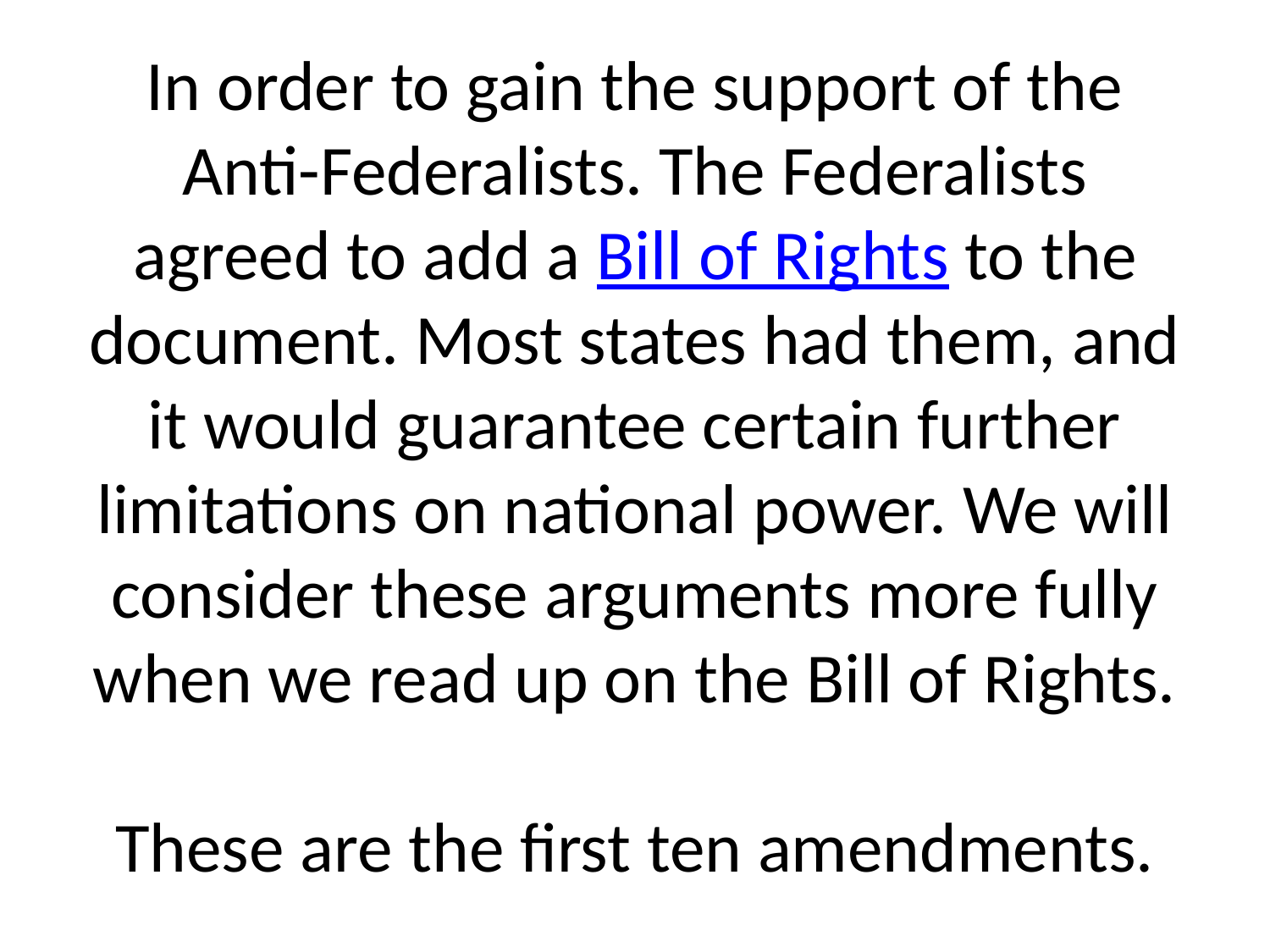

# In order to gain the support of the Anti-Federalists. The Federalists agreed to add a Bill of Rights to the document. Most states had them, and it would guarantee certain further limitations on national power. We will consider these arguments more fully when we read up on the Bill of Rights. These are the first ten amendments.